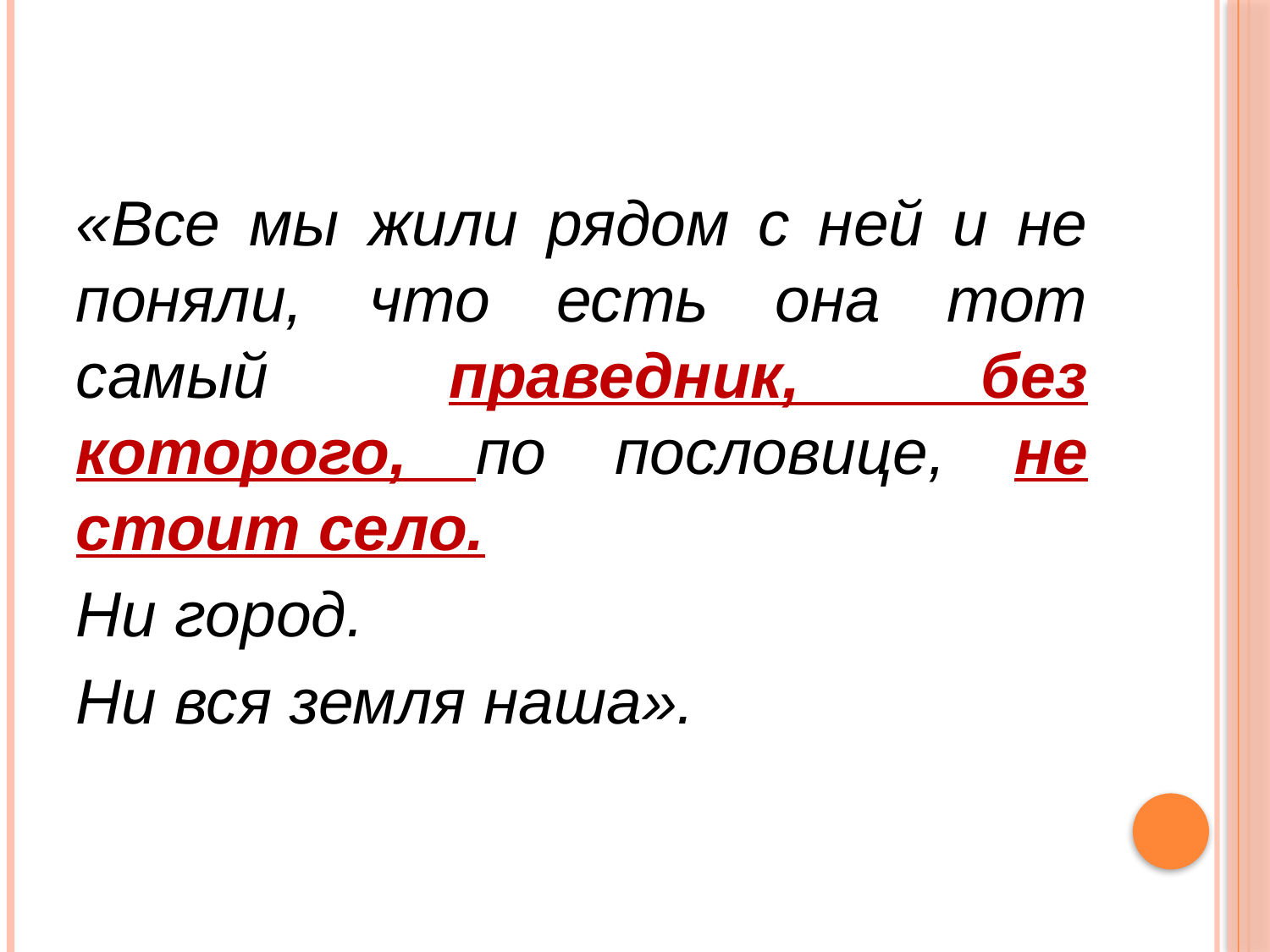

«Все мы жили рядом с ней и не поняли, что есть она тот самый праведник, без которого, по пословице, не стоит село.
Ни город.
Ни вся земля наша».